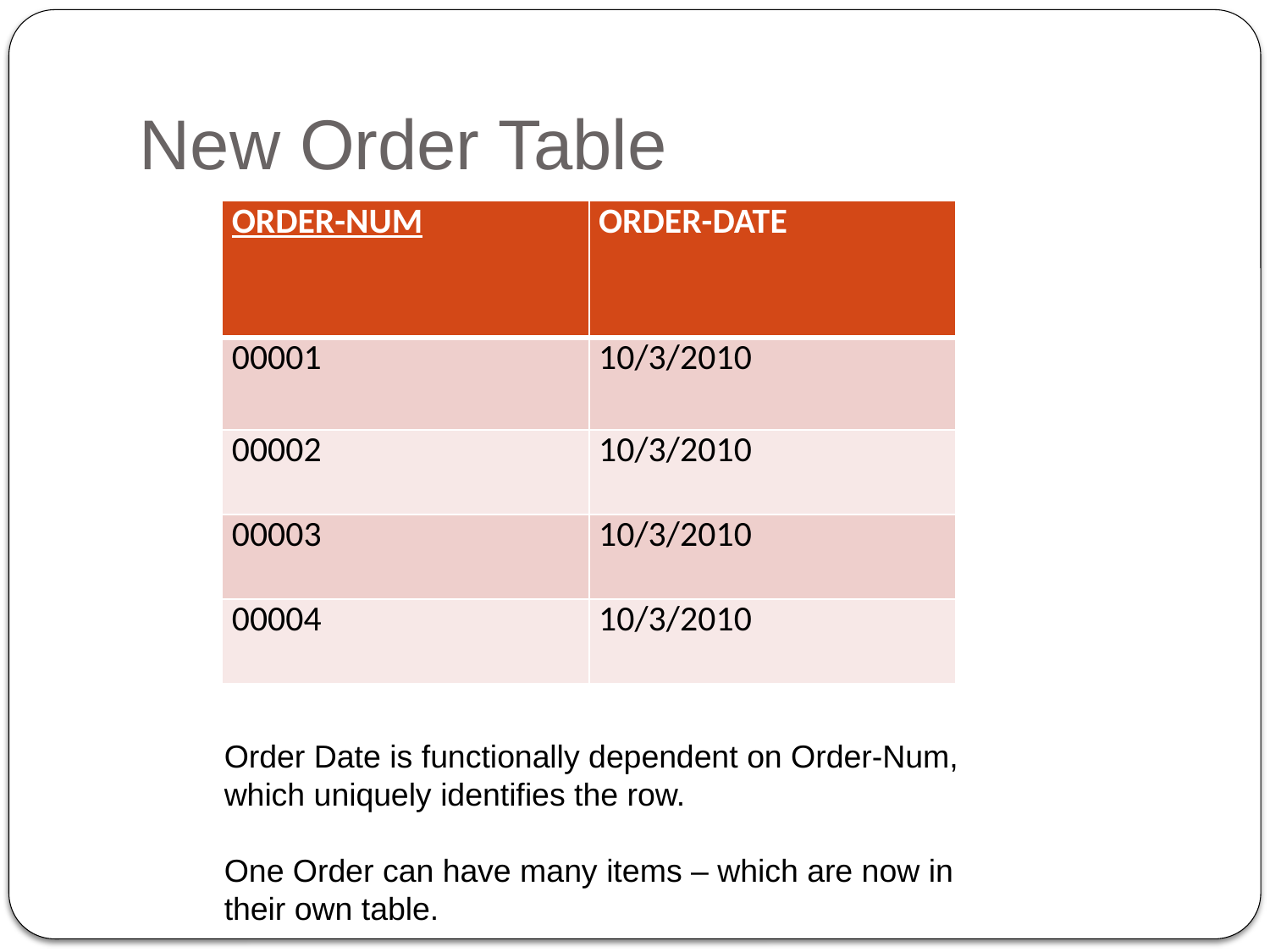

# New Order Table
| ORDER-NUM | ORDER-DATE |
| --- | --- |
| 00001 | 10/3/2010 |
| 00002 | 10/3/2010 |
| 00003 | 10/3/2010 |
| 00004 | 10/3/2010 |
Order Date is functionally dependent on Order-Num, which uniquely identifies the row.

One Order can have many items – which are now in their own table.